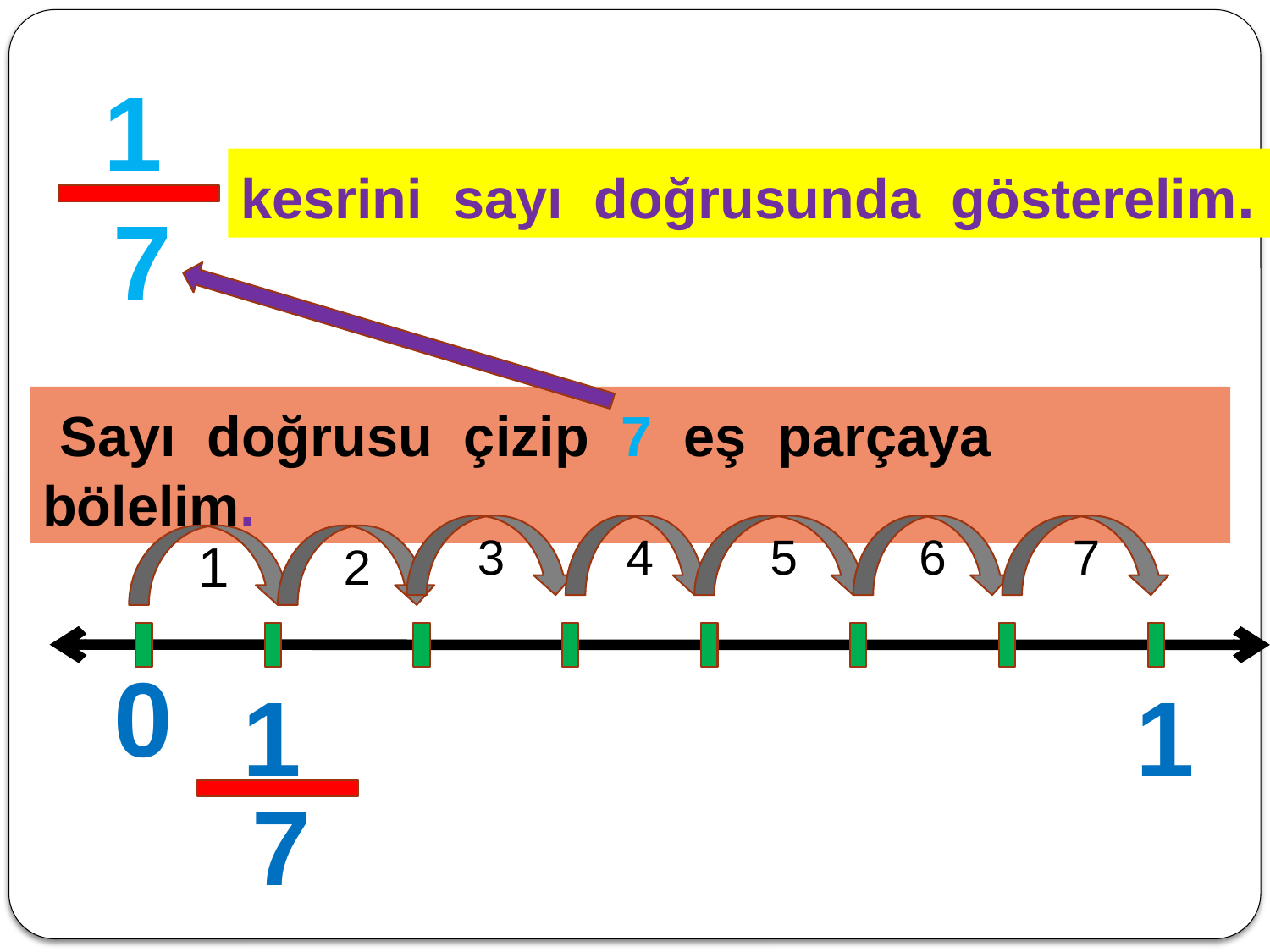

1

kesrini  sayı  doğrusunda  gösterelim.

7
 Sayı  doğrusu  çizip  7  eş  parçaya bölelim.
3
4
5
6
7
1
2

0
1
1

7